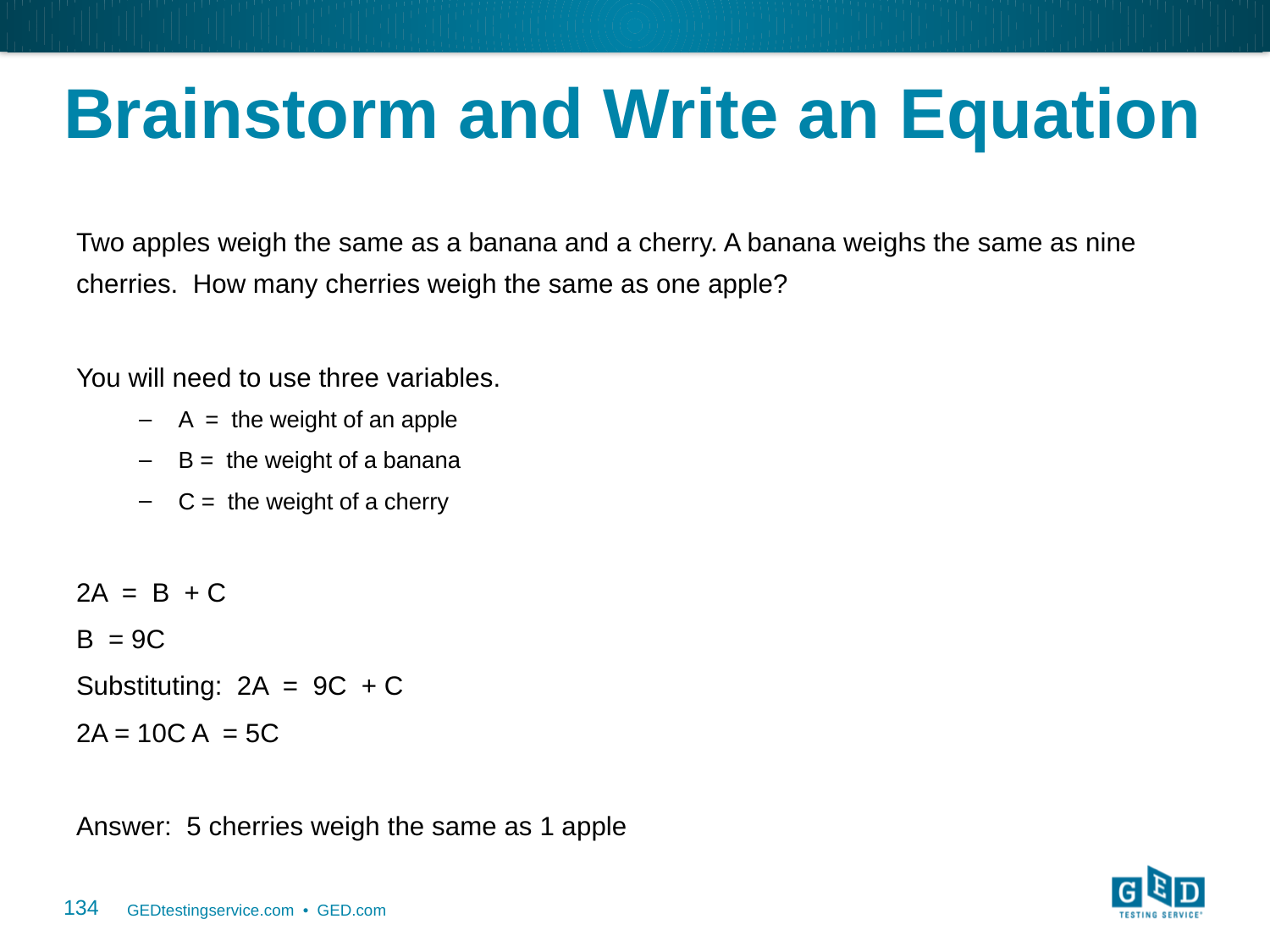

# Brainstorm and Write an Equation
Two apples weigh the same as a banana and a cherry. A banana weighs the same as nine cherries.  How many cherries weigh the same as one apple?

You will need to use three variables.
A  =  the weight of an apple
B =  the weight of a banana
C =  the weight of a cherry

2A  =  B  + C
B  = 9C
Substituting:  2A  =  9C  + C
2A = 10C A  = 5C

Answer:  5 cherries weigh the same as 1 apple

134